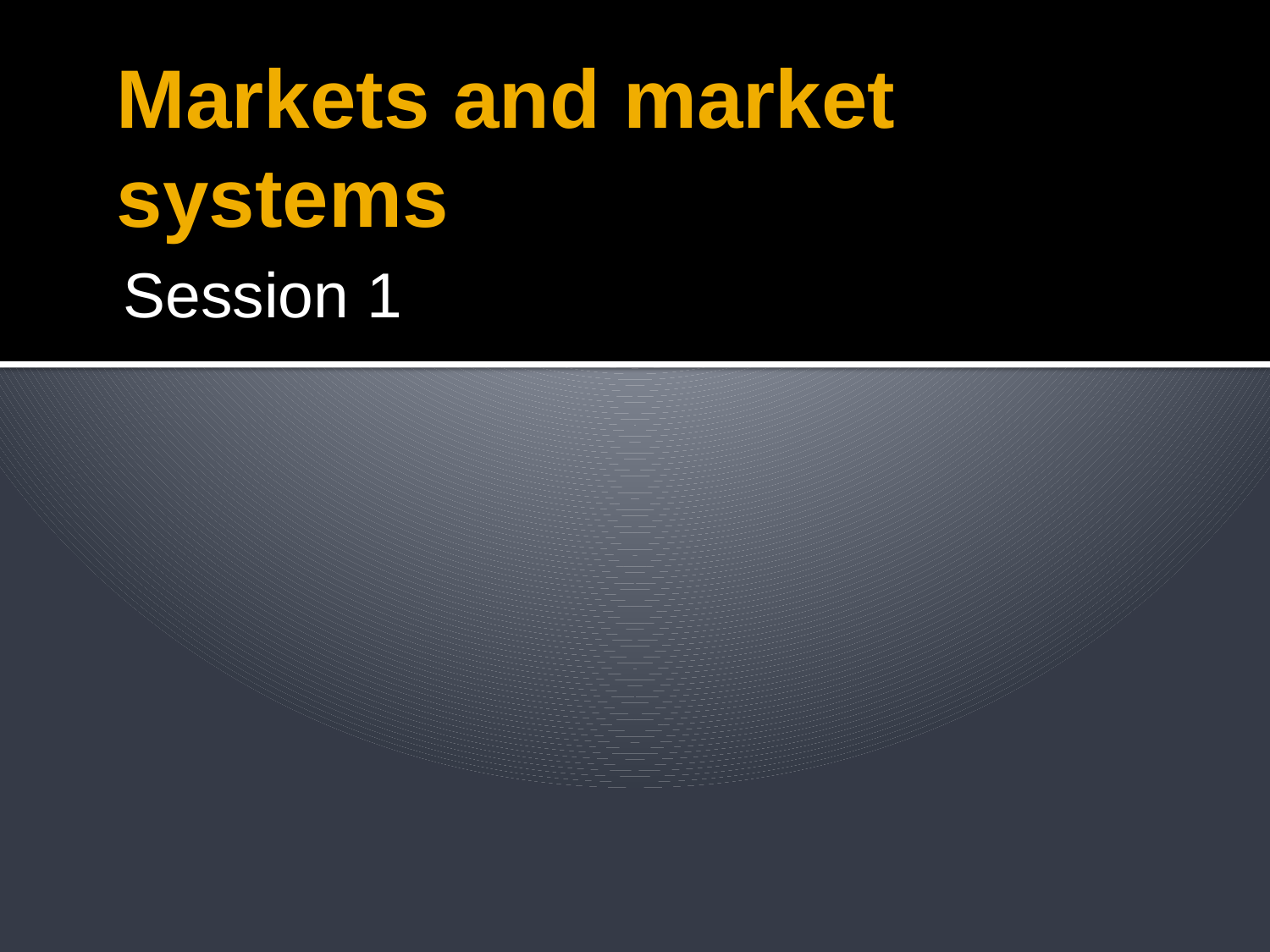

# Markets and market systems
Session 1